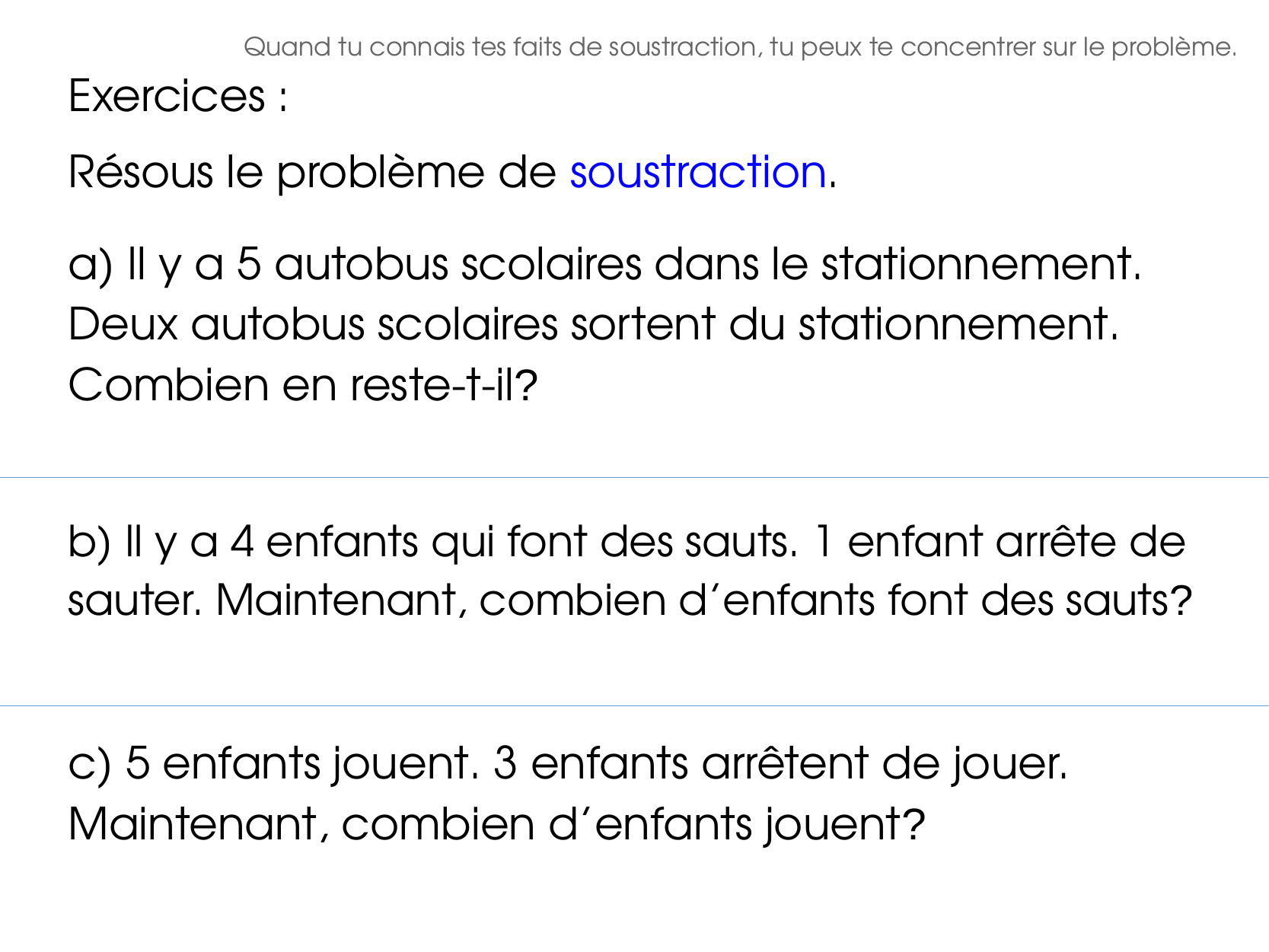

Quand tu connais tes faits de soustraction, tu peux te concentrer sur le problème.
Exercices :
Résous le problème de soustraction.
a) Il y a 5 autobus scolaires dans le stationnement.
Deux autobus scolaires sortent du stationnement. Combien en reste-t-il?
b) Il y a 4 enfants qui font des sauts. 1 enfant arrête de sauter. Maintenant, combien d’enfants font des sauts?
c) 5 enfants jouent. 3 enfants arrêtent de jouer.
Maintenant, combien d’enfants jouent?